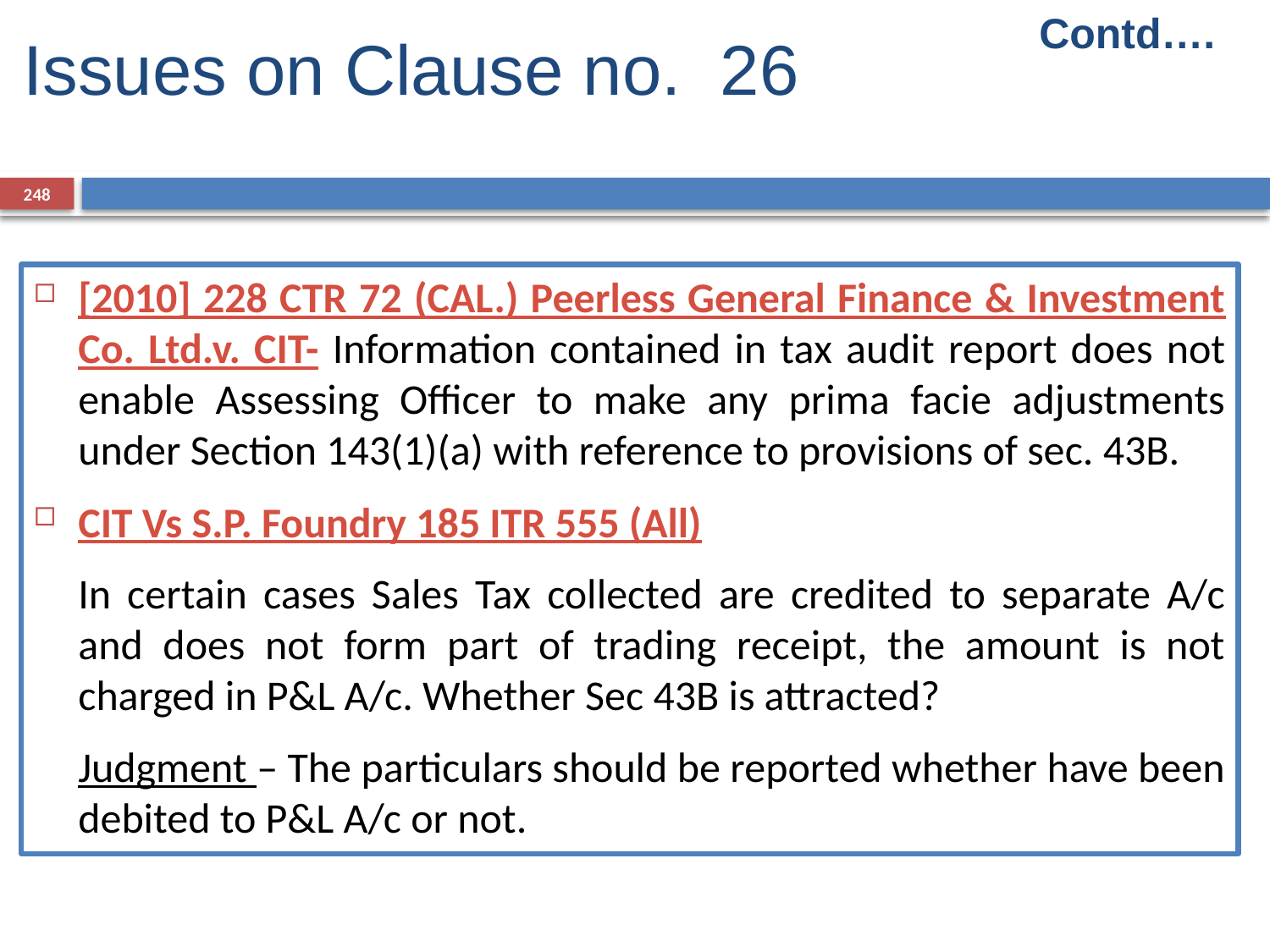

Contd….
# Issues on Clause no.  26
248
[2010] 228 CTR 72 (CAL.) Peerless General Finance & Investment Co. Ltd.v. CIT- Information contained in tax audit report does not enable Assessing Officer to make any prima facie adjustments under Section 143(1)(a) with reference to provisions of sec. 43B.
CIT Vs S.P. Foundry 185 ITR 555 (All)
	In certain cases Sales Tax collected are credited to separate A/c and does not form part of trading receipt, the amount is not charged in P&L A/c. Whether Sec 43B is attracted?
	Judgment – The particulars should be reported whether have been debited to P&L A/c or not.